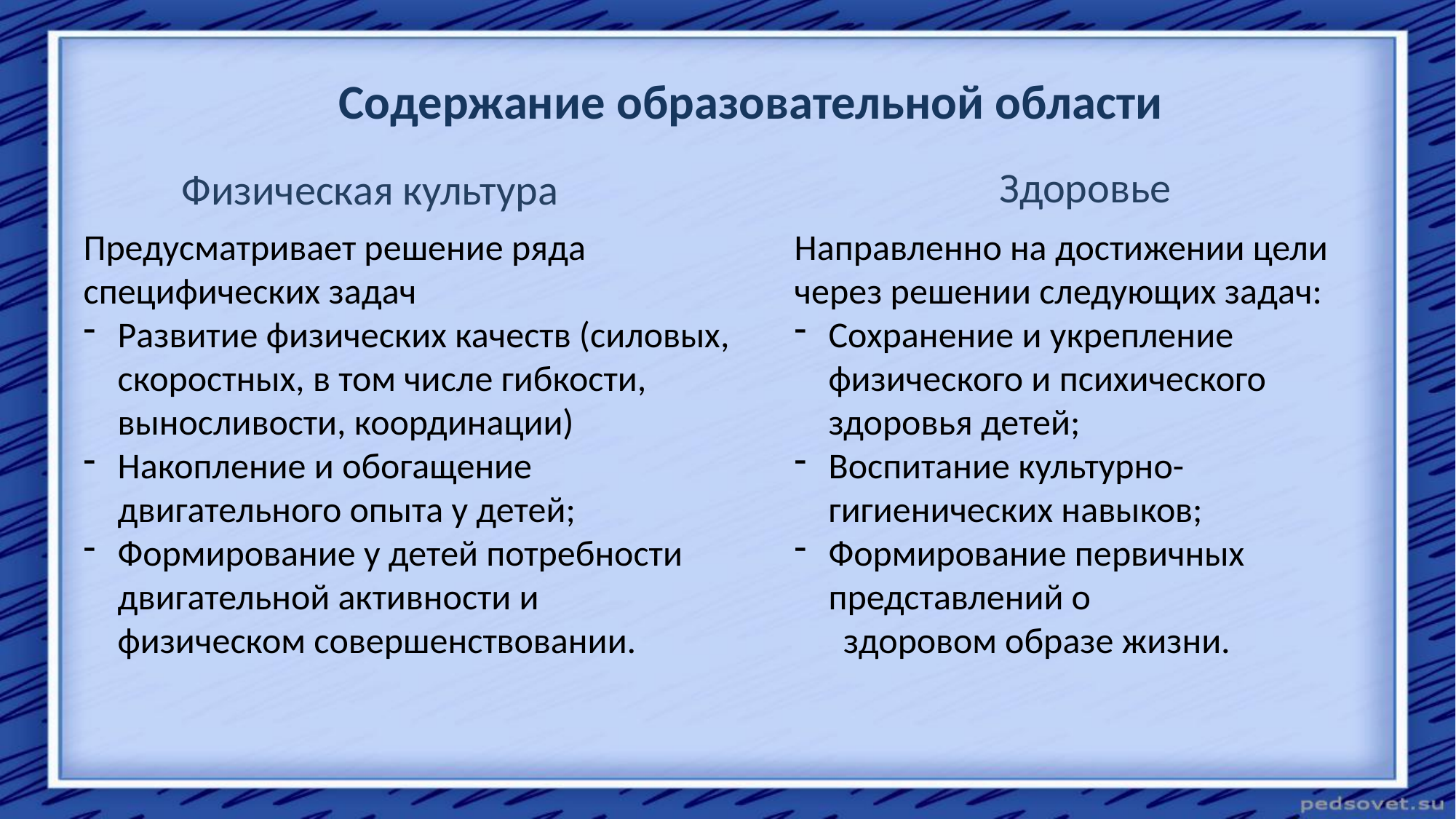

#
Содержание образовательной области
Здоровье
Физическая культура
Предусматривает решение ряда специфических задач
Развитие физических качеств (силовых, скоростных, в том числе гибкости, выносливости, координации)
Накопление и обогащение двигательного опыта у детей;
Формирование у детей потребности двигательной активности и физическом совершенствовании.

Направленно на достижении цели через решении следующих задач:
Сохранение и укрепление физического и психического здоровья детей;
Воспитание культурно-гигиенических навыков;
Формирование первичных представлений о
      здоровом образе жизни.